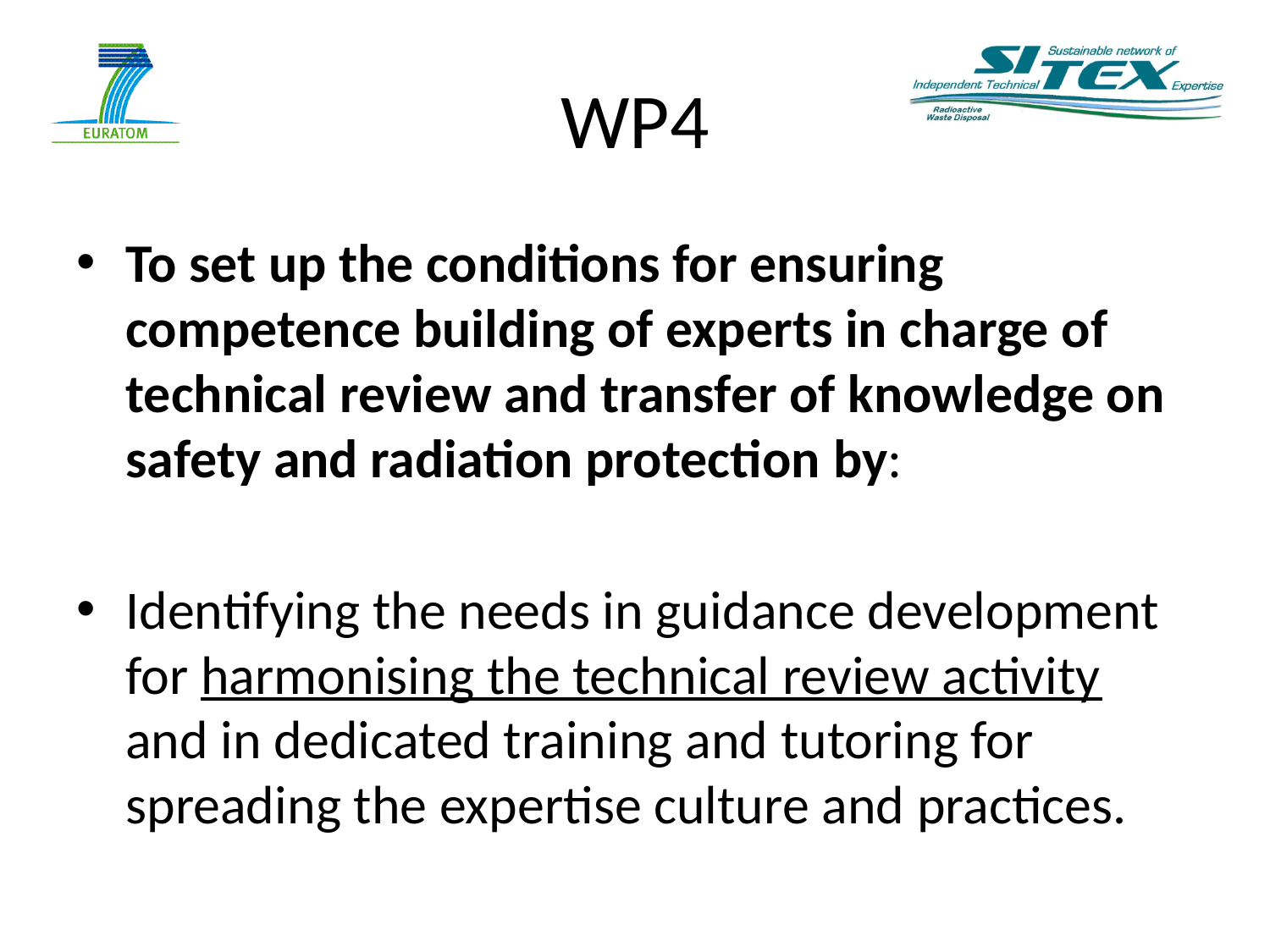

# WP4
To set up the conditions for ensuring competence building of experts in charge of technical review and transfer of knowledge on safety and radiation protection by:

Identifying the needs in guidance development for harmonising the technical review activity and in dedicated training and tutoring for spreading the expertise culture and practices.